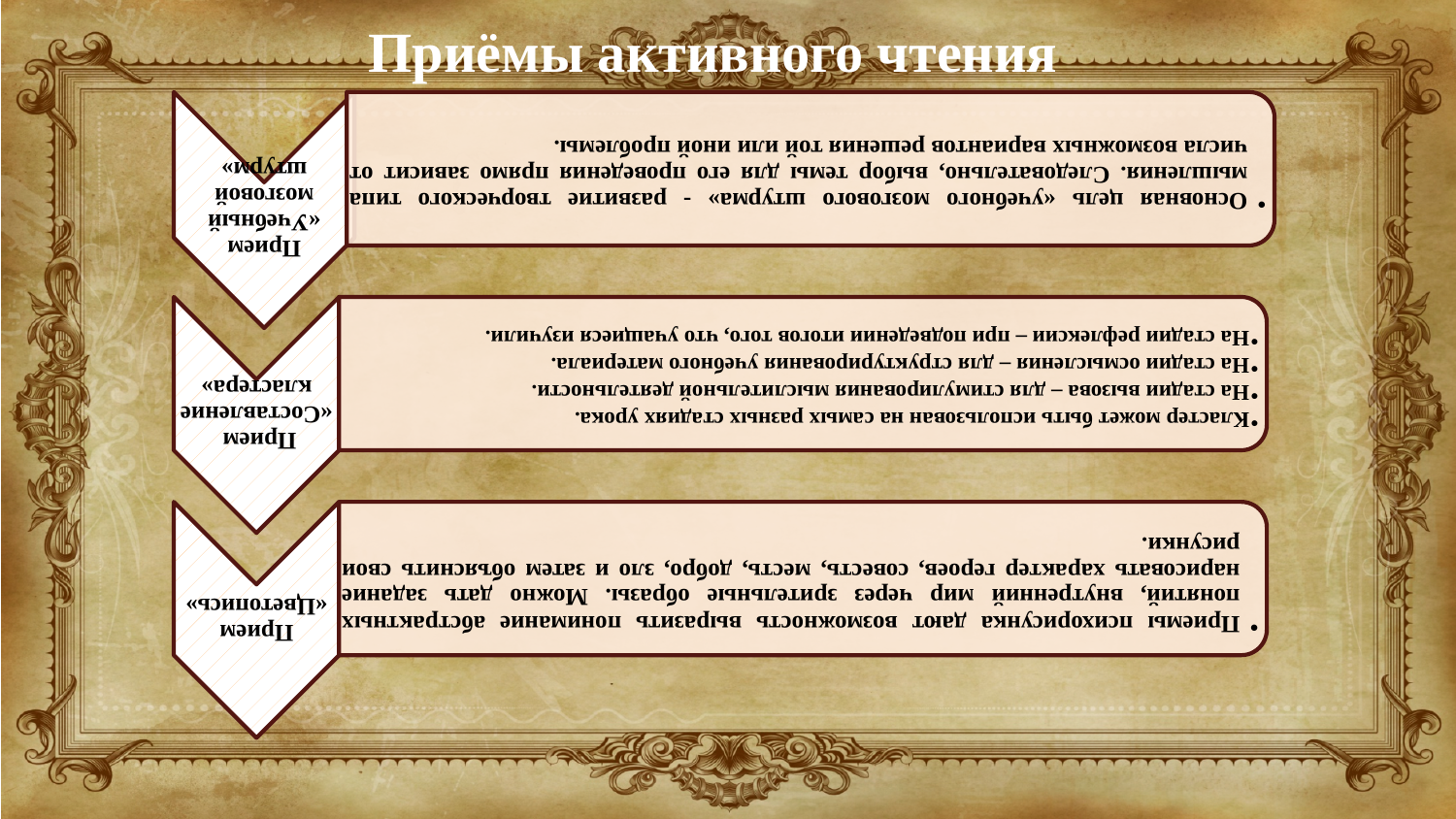

Приёмы активного чтения
Прием «Учебный мозговой штурм»
Основная цель «учебного мозгового штурма» - развитие творческого типа мышления. Следовательно, выбор темы для его проведения прямо зависит от числа возможных вариантов решения той или иной проблемы.
Прием  «Составление кластера»
Кластер может быть использован на самых разных стадиях урока.
На стадии вызова – для стимулирования мыслительной деятельности.
На стадии осмысления – для структурирования учебного материала.
На стадии рефлексии – при подведении итогов того, что учащиеся изучили.
Прием «Цветопись»
Приемы психорисунка дают возможность выразить понимание абстрактных понятий, внутренний мир через зрительные образы. Можно дать задание нарисовать характер героев, совесть, месть, добро, зло и затем объяснить свои рисунки.